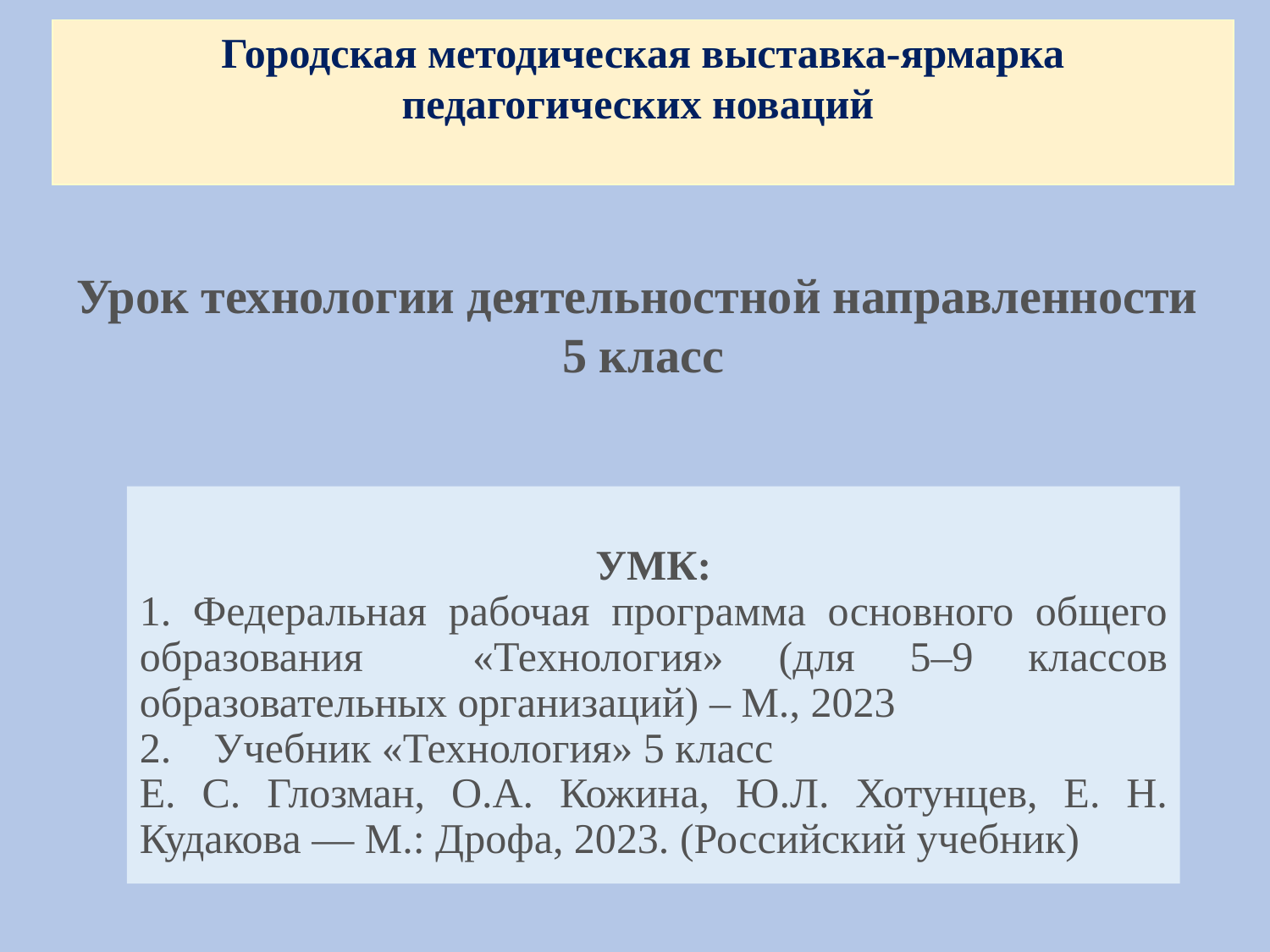

Городская методическая выставка-ярмарка
педагогических новаций

Урок технологии деятельностной направленности  5 класс

УМК:
1. Федеральная рабочая программа основного общего образования  «Технология» (для 5–9 классов образовательных организаций) – М., 2023
2.    Учебник «Технология» 5 класс
Е. С. Глозман, О.А. Кожина, Ю.Л. Хотунцев, Е. Н. Кудакова — М.: Дрофа, 2023. (Российский учебник)